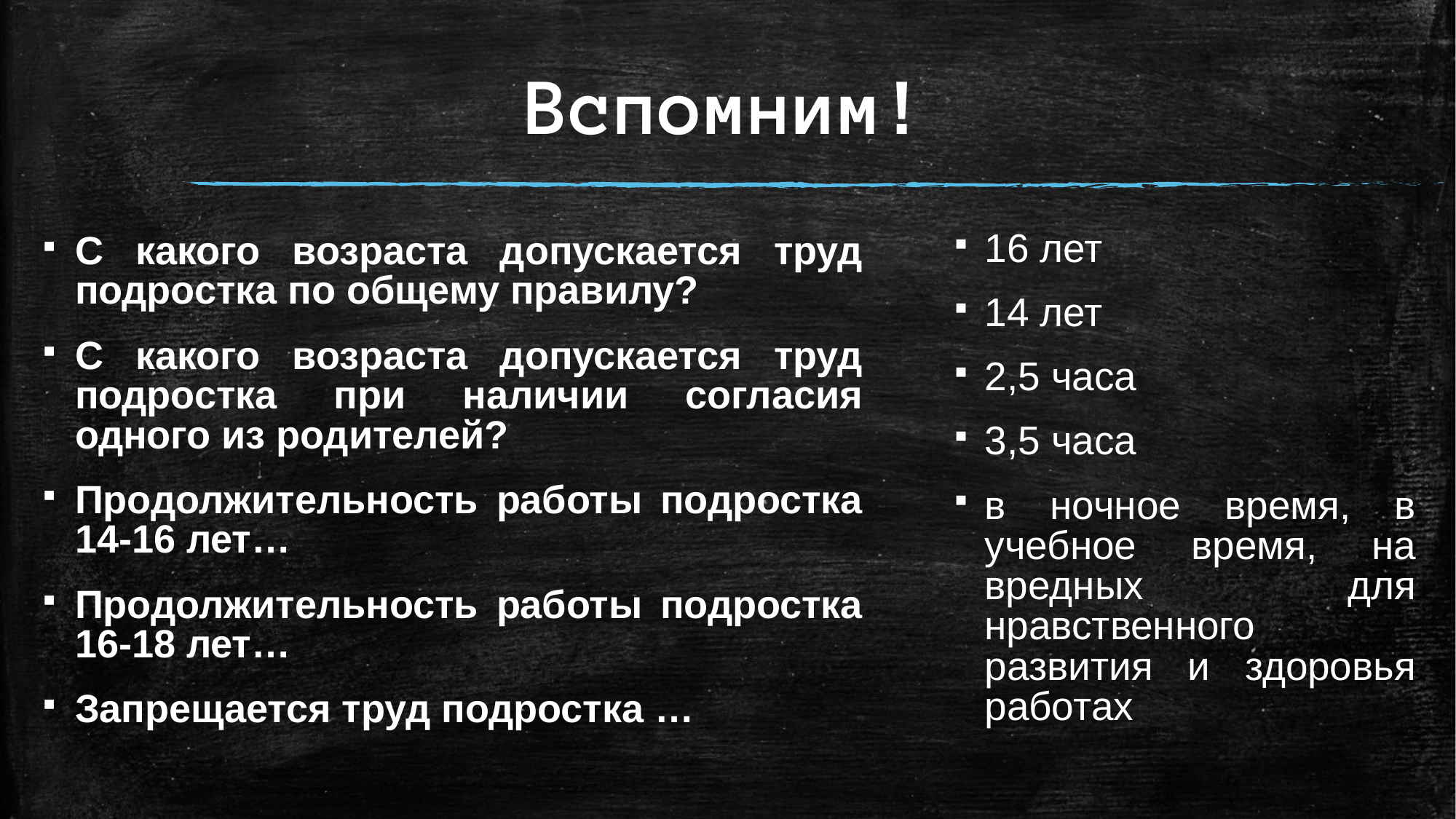

# Вспомним!
16 лет
14 лет
2,5 часа
3,5 часа
в ночное время, в учебное время, на вредных для нравственного развития и здоровья работах
С какого возраста допускается труд подростка по общему правилу?
С какого возраста допускается труд подростка при наличии согласия одного из родителей?
Продолжительность работы подростка 14-16 лет…
Продолжительность работы подростка 16-18 лет…
Запрещается труд подростка …